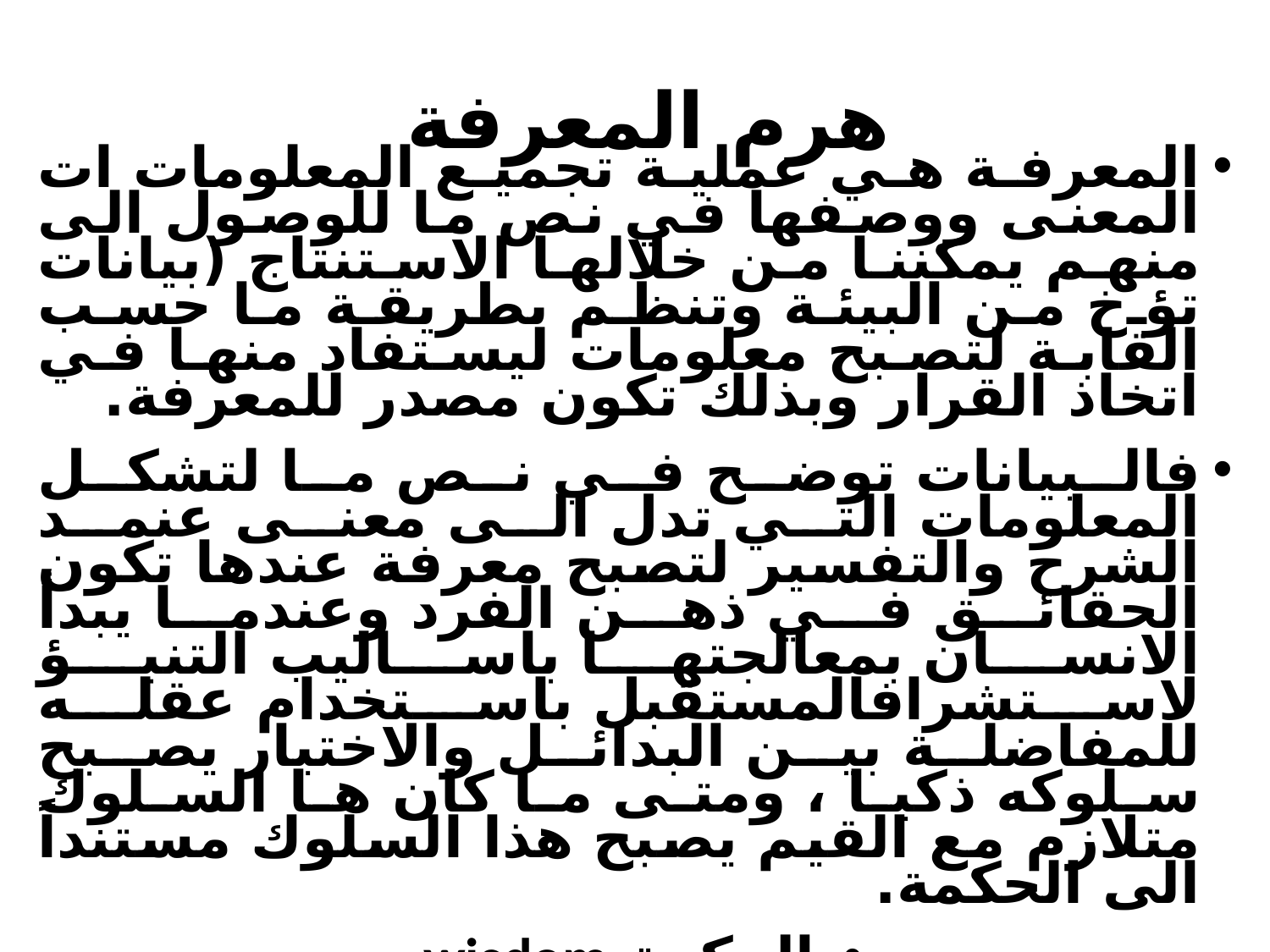

# هرم المعرفة
المعرفة هي عملية تجميع المعلومات ات المعنى ووصفها في نص ما للوصول الى منهم يمكننا من خلالها الاستنتاج (بيانات تؤخ من البيئة وتنظم بطريقة ما حسب القابة لتصبح معلومات ليستفاد منها في اتخاذ القرار وبذلك تكون مصدر للمعرفة.
فالبيانات توضح في نص ما لتشكل المعلومات التي تدل الى معنى عنمد الشرح والتفسير لتصبح معرفة عندها تكون الحقائق في ذهن الفرد وعندما يبدأ الانسان بمعالجتها باساليب التنبؤ لاستشرافالمستقبل باستخدام عقله للمفاضلة بين البدائل والاختيار يصبح سلوكه ذكيا ، ومتى ما كان ها السلوك متلازم مع القيم يصبح هذا السلوك مستنداً الى الحكمة.
الحكمة wisdom
الذكاء intelligence
المعرفة /المعلومات /البيانات